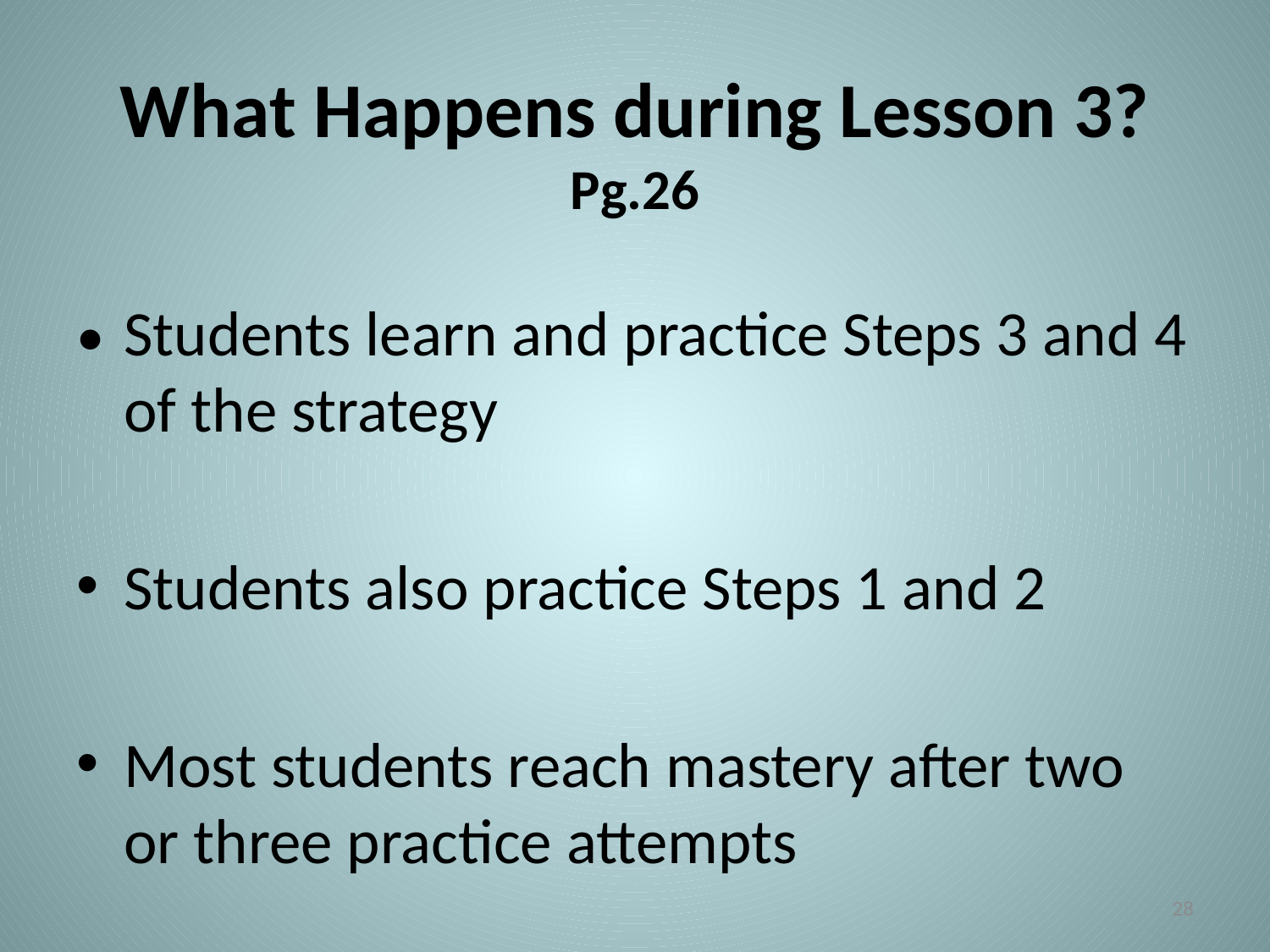

# What Happens during Lesson 3? Pg.26
•	Students learn and practice Steps 3 and 4 of the strategy

Students also practice Steps 1 and 2

Most students reach mastery after two or three practice attempts

28